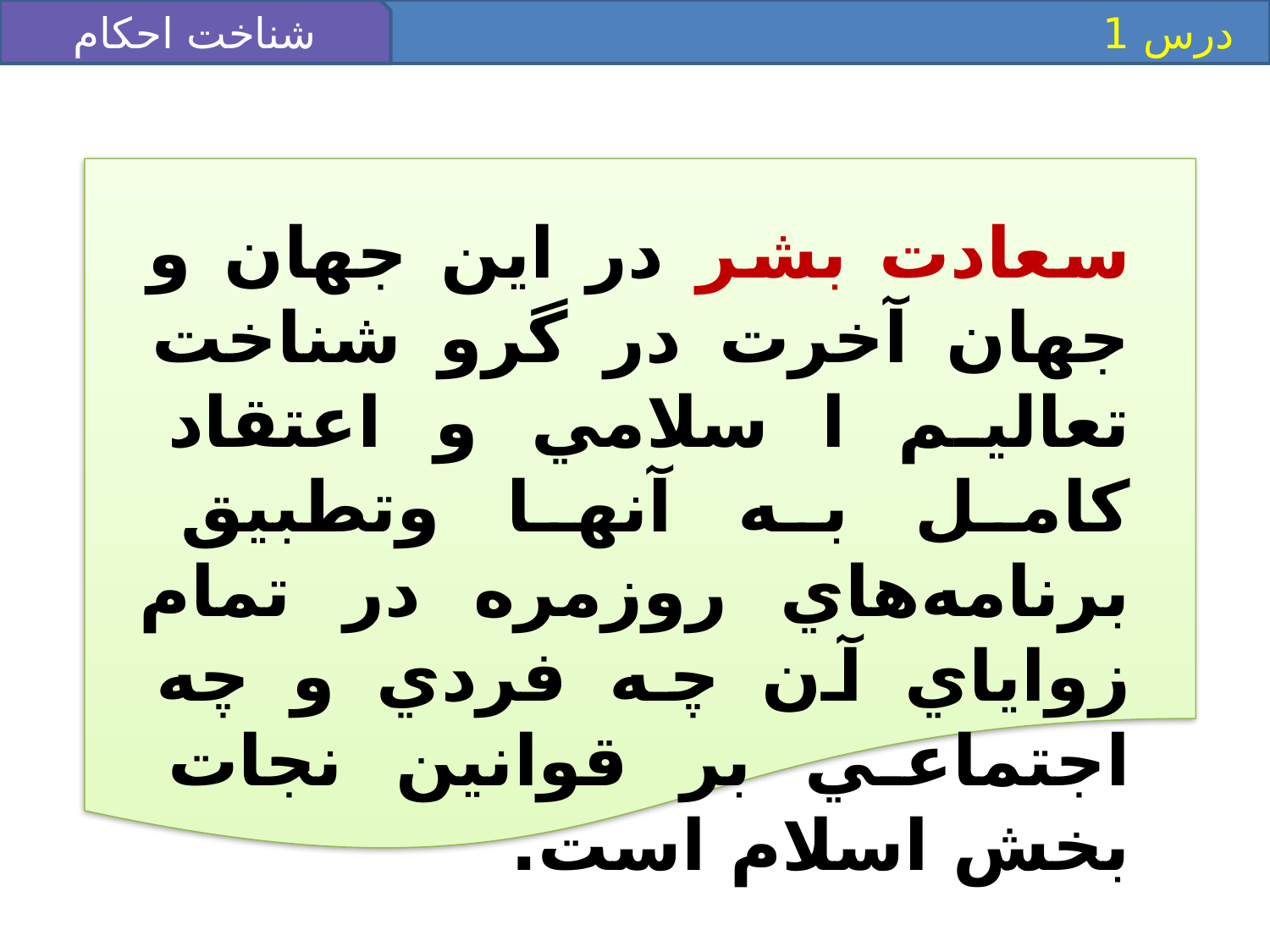

شناخت احکام
 درس 1

سعادت بشر در اين جهان و جهان آخرت در گرو شناخت تعاليم ا سلامي و اعتقاد کامل به آنها وتطبيق برنامه‌هاي روزمره در تمام زواياي آن چه فردي و چه اجتماعي بر قوانين نجات بخش اسلام است.